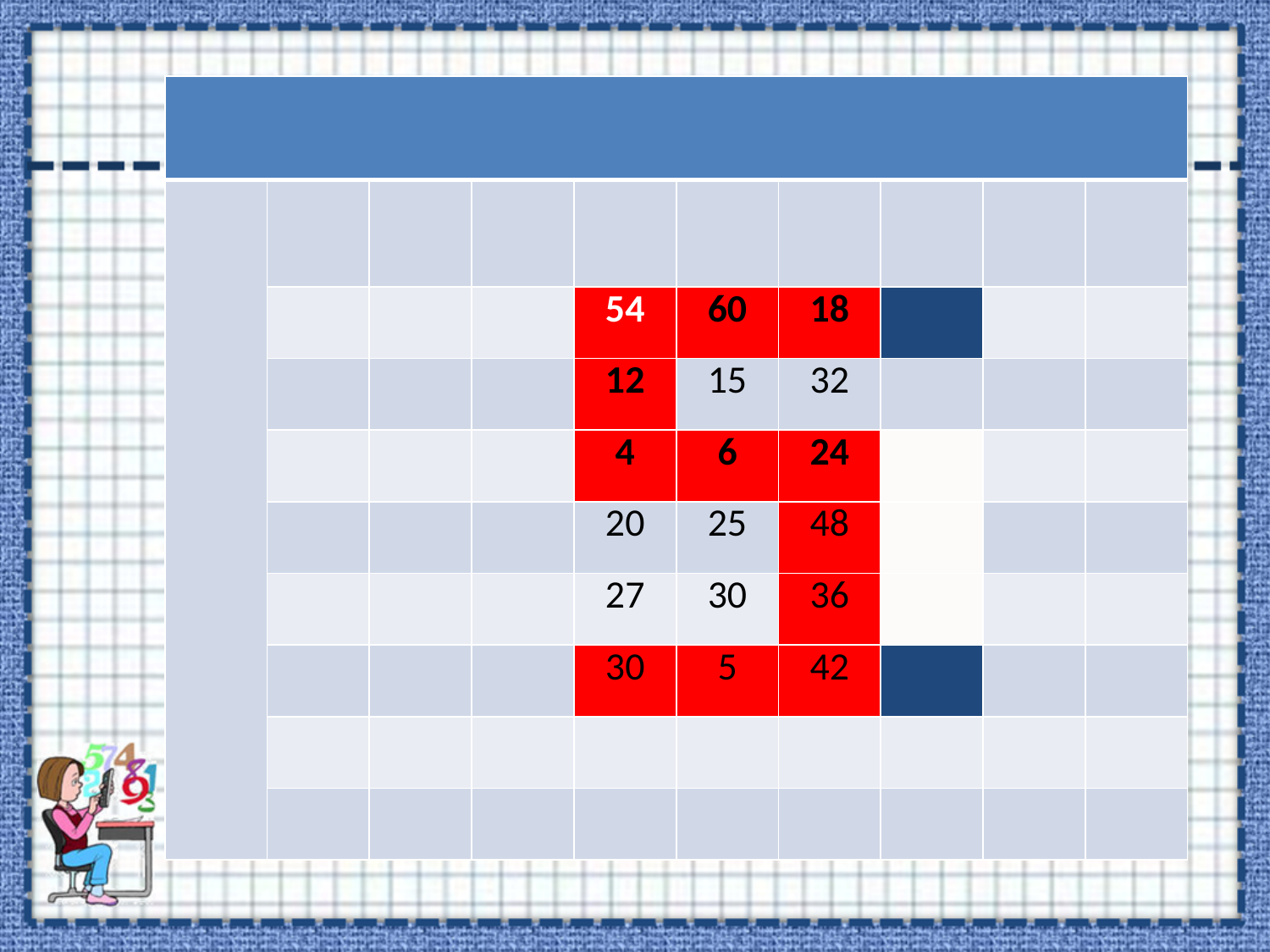

|  |  |  |  |  |  |  |  |  |  |
| --- | --- | --- | --- | --- | --- | --- | --- | --- | --- |
|  |  |  |  |  |  |  |  |  |  |
|  |  |  |  | 54 | 60 | 18 |  |  |  |
|  |  |  |  | 12 | 15 | 32 |  |  |  |
|  |  |  |  | 4 | 6 | 24 |  |  |  |
|  |  |  |  | 20 | 25 | 48 |  |  |  |
|  |  |  |  | 27 | 30 | 36 |  |  |  |
|  |  |  |  | 30 | 5 | 42 |  |  |  |
|  |  |  |  |  |  |  |  |  |  |
|  |  |  |  |  |  |  |  |  |  |